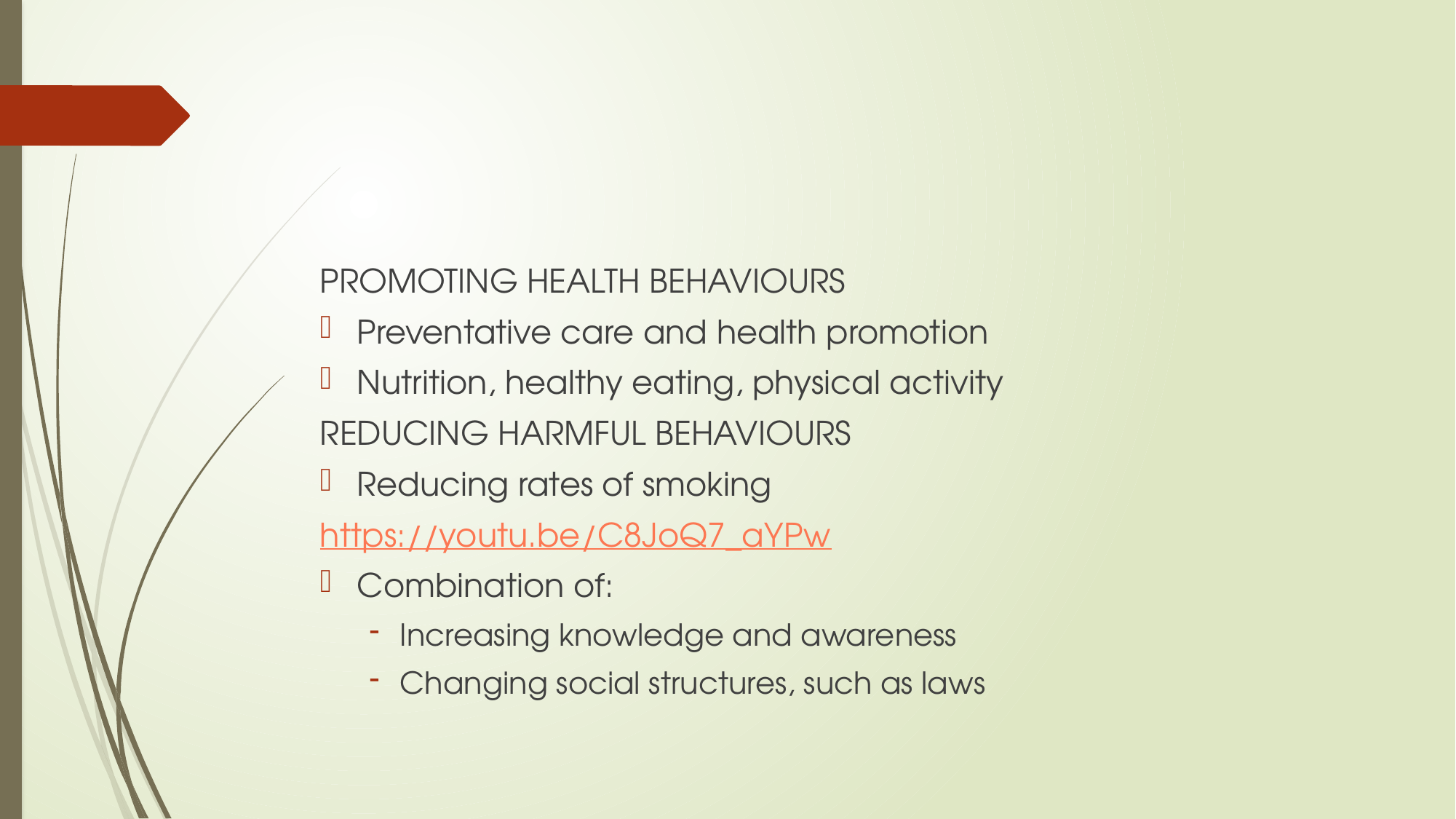

#
PROMOTING HEALTH BEHAVIOURS
Preventative care and health promotion
Nutrition, healthy eating, physical activity
REDUCING HARMFUL BEHAVIOURS
Reducing rates of smoking
https://youtu.be/C8JoQ7_aYPw
Combination of:
Increasing knowledge and awareness
Changing social structures, such as laws